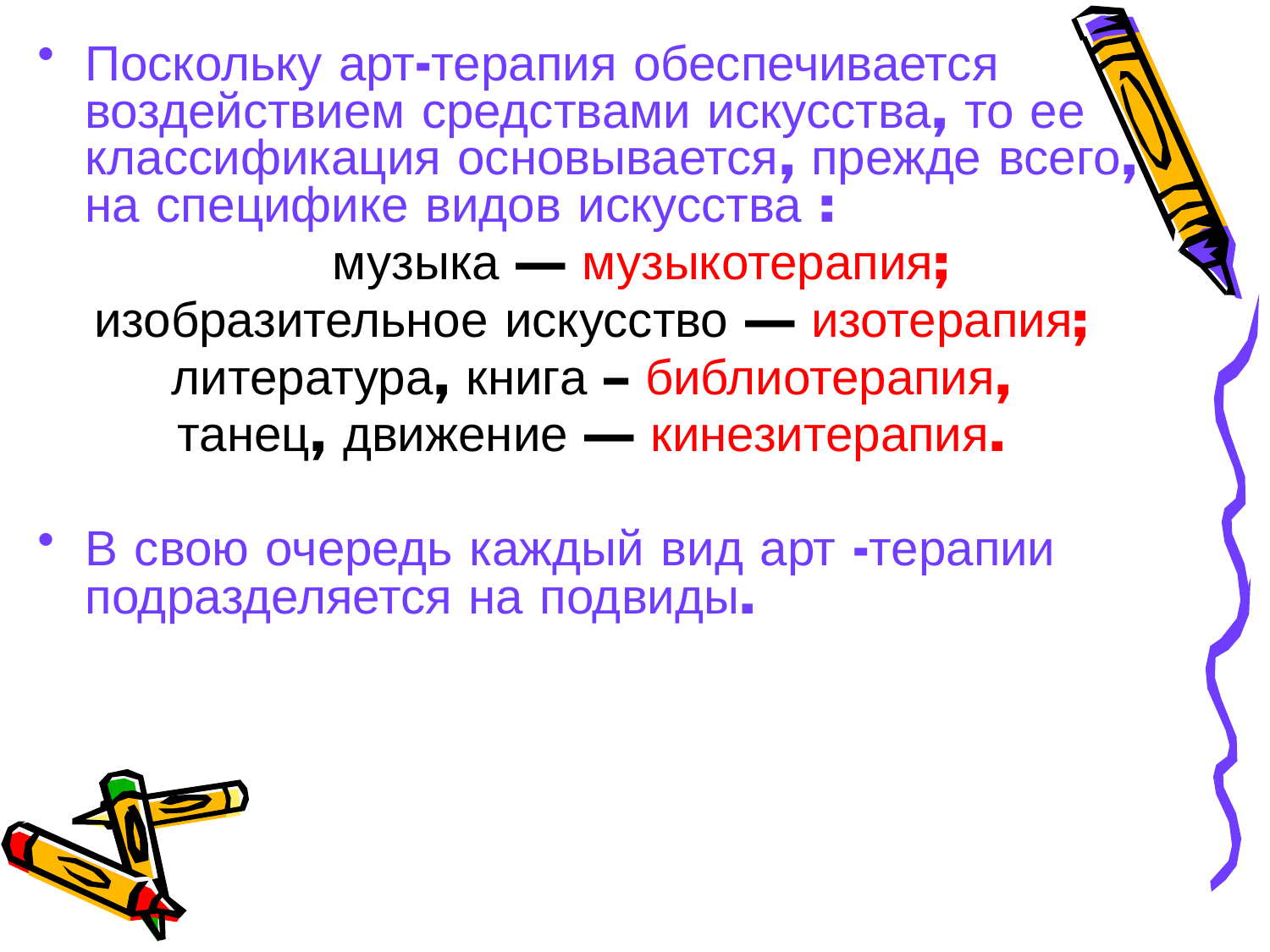

Поскольку арт-терапия обеспечивается воздействием средствами искусства, то ее классификация основывается, прежде всего, на специфике видов искусства :
      музыка — музыкотерапия;
изобразительное искусство — изотерапия;
литература, книга – библиотерапия,
танец, движение — кинезитерапия.

В свою очередь каждый вид арт -терапии подразделяется на подвиды.